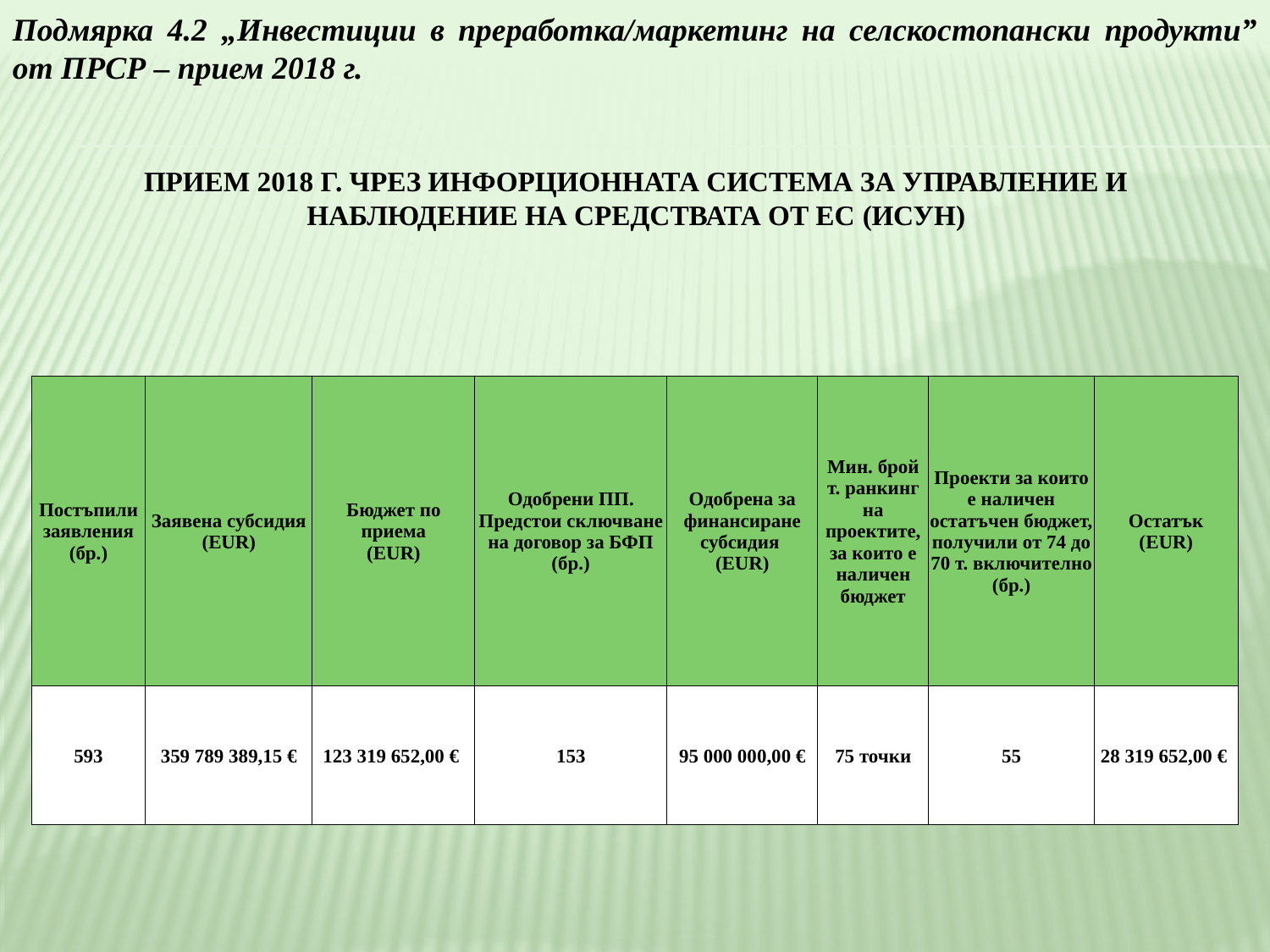

Подмярка 4.2 „Инвестиции в преработка/маркетинг на селскостопански продукти” от ПРСР – прием 2018 г.
ПРИЕМ 2018 Г. ЧРЕЗ ИНФОРЦИОННАТА СИСТЕМА ЗА УПРАВЛЕНИЕ И НАБЛЮДЕНИЕ НА СРЕДСТВАТА ОТ ЕС (ИСУН)
| Постъпили заявления (бр.) | Заявена субсидия (EUR) | Бюджет по приема (EUR) | Одобрени ПП. Предстои сключване на договор за БФП (бр.) | Одобрена за финансиране субсидия (EUR) | Мин. брой т. ранкинг на проектите, за които е наличен бюджет | Проекти за които е наличен остатъчен бюджет, получили от 74 до 70 т. включително (бр.) | Остатък (EUR) |
| --- | --- | --- | --- | --- | --- | --- | --- |
| 593 | 359 789 389,15 € | 123 319 652,00 € | 153 | 95 000 000,00 € | 75 точки | 55 | 28 319 652,00 € |